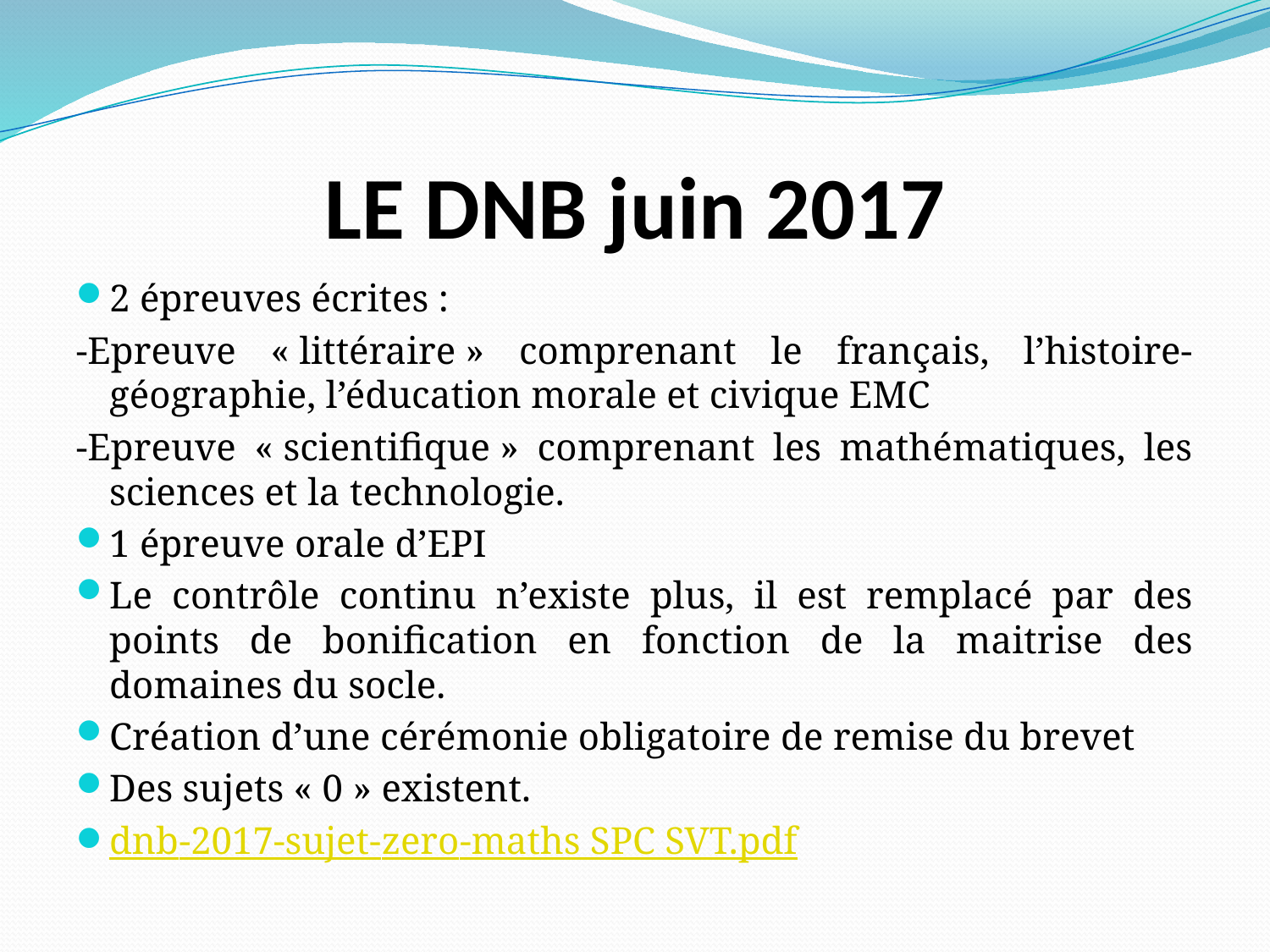

# LE DNB juin 2017
2 épreuves écrites :
-Epreuve « littéraire » comprenant le français, l’histoire-géographie, l’éducation morale et civique EMC
-Epreuve « scientifique » comprenant les mathématiques, les sciences et la technologie.
1 épreuve orale d’EPI
Le contrôle continu n’existe plus, il est remplacé par des points de bonification en fonction de la maitrise des domaines du socle.
Création d’une cérémonie obligatoire de remise du brevet
Des sujets « 0 » existent.
dnb-2017-sujet-zero-maths SPC SVT.pdf